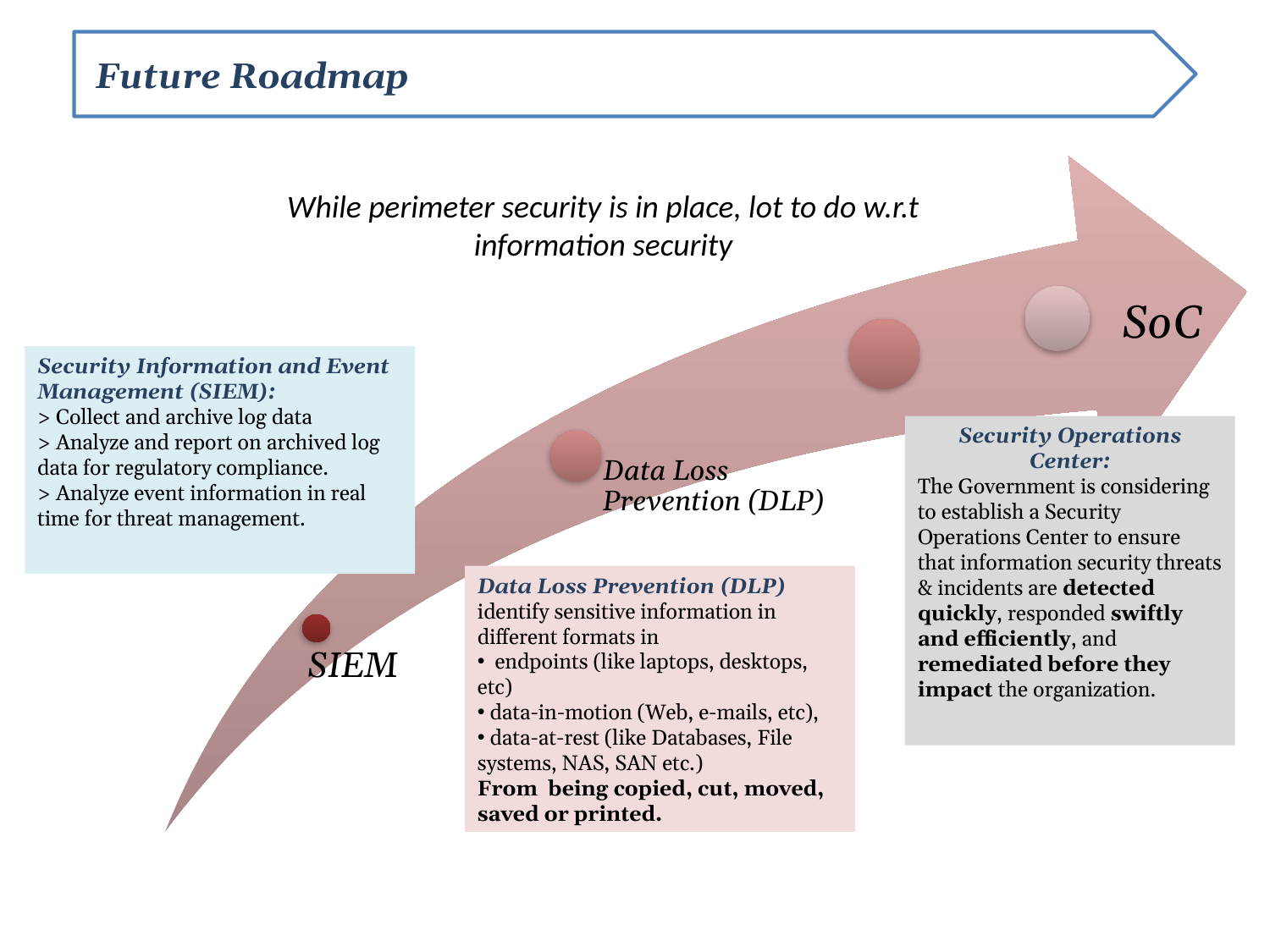

Future Roadmap

Data Loss Prevention (DLP)
SoC
While perimeter security is in place, lot to do w.r.t information security

Security Information and Event Management (SIEM):
> Collect and archive log data
> Analyze and report on archived log data for regulatory compliance.
> Analyze event information in real time for threat management.

Security Operations Center:
The Government is considering to establish a Security Operations Center to ensure that information security threats & incidents are detected quickly, responded swiftly and efficiently, and remediated before they impact the organization.

Data Loss Prevention (DLP)
identify sensitive information in different formats in
  endpoints (like laptops, desktops, etc)
 data-in-motion (Web, e-mails, etc),
 data-at-rest (like Databases, File systems, NAS, SAN etc.)
From  being copied, cut, moved, saved or printed.
SIEM